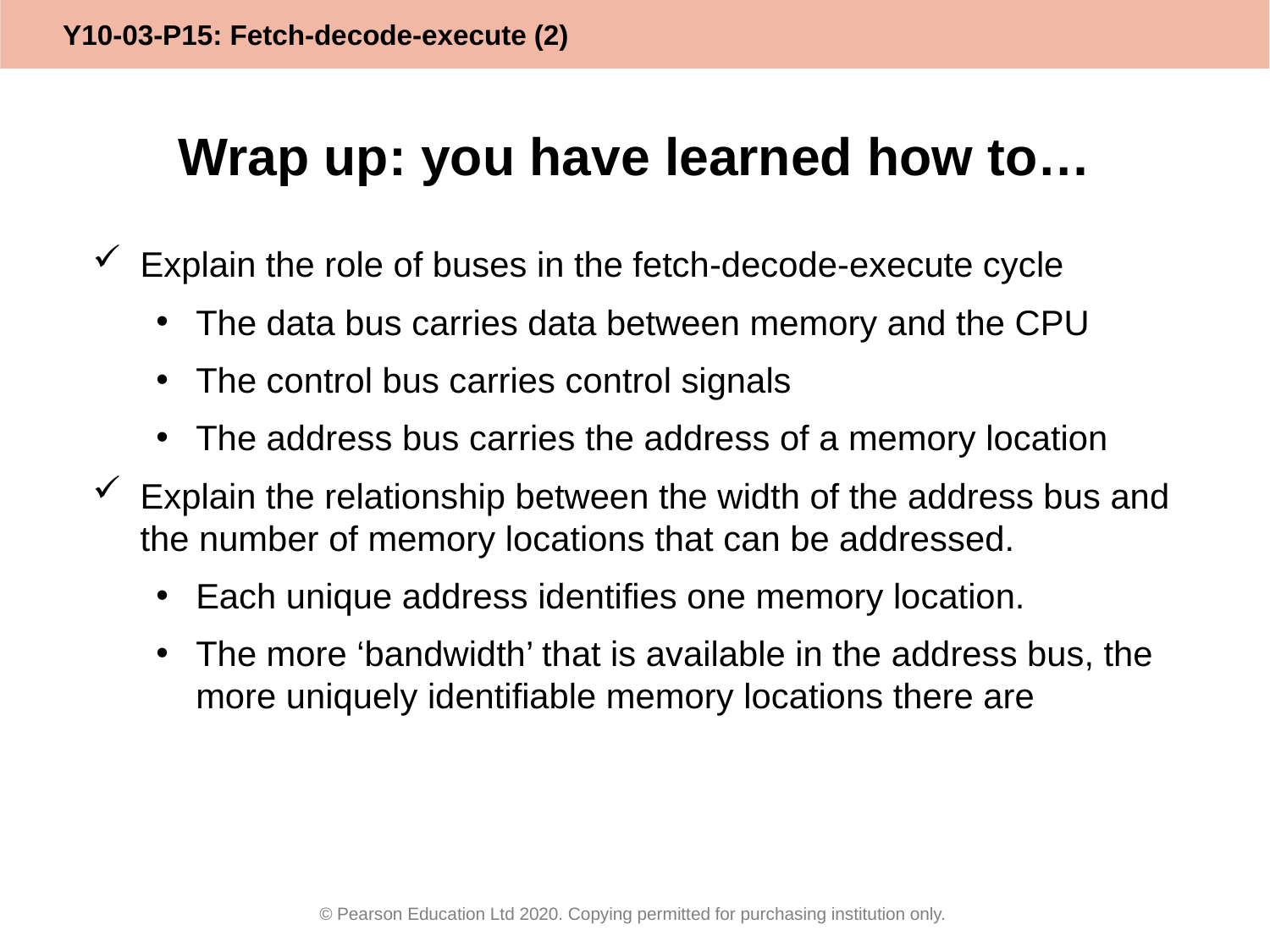

# Wrap up: you have learned how to…
Explain the role of buses in the fetch-decode-execute cycle
The data bus carries data between memory and the CPU
The control bus carries control signals
The address bus carries the address of a memory location
Explain the relationship between the width of the address bus and the number of memory locations that can be addressed.
Each unique address identifies one memory location.
The more ‘bandwidth’ that is available in the address bus, the more uniquely identifiable memory locations there are

© Pearson Education Ltd 2020. Copying permitted for purchasing institution only.